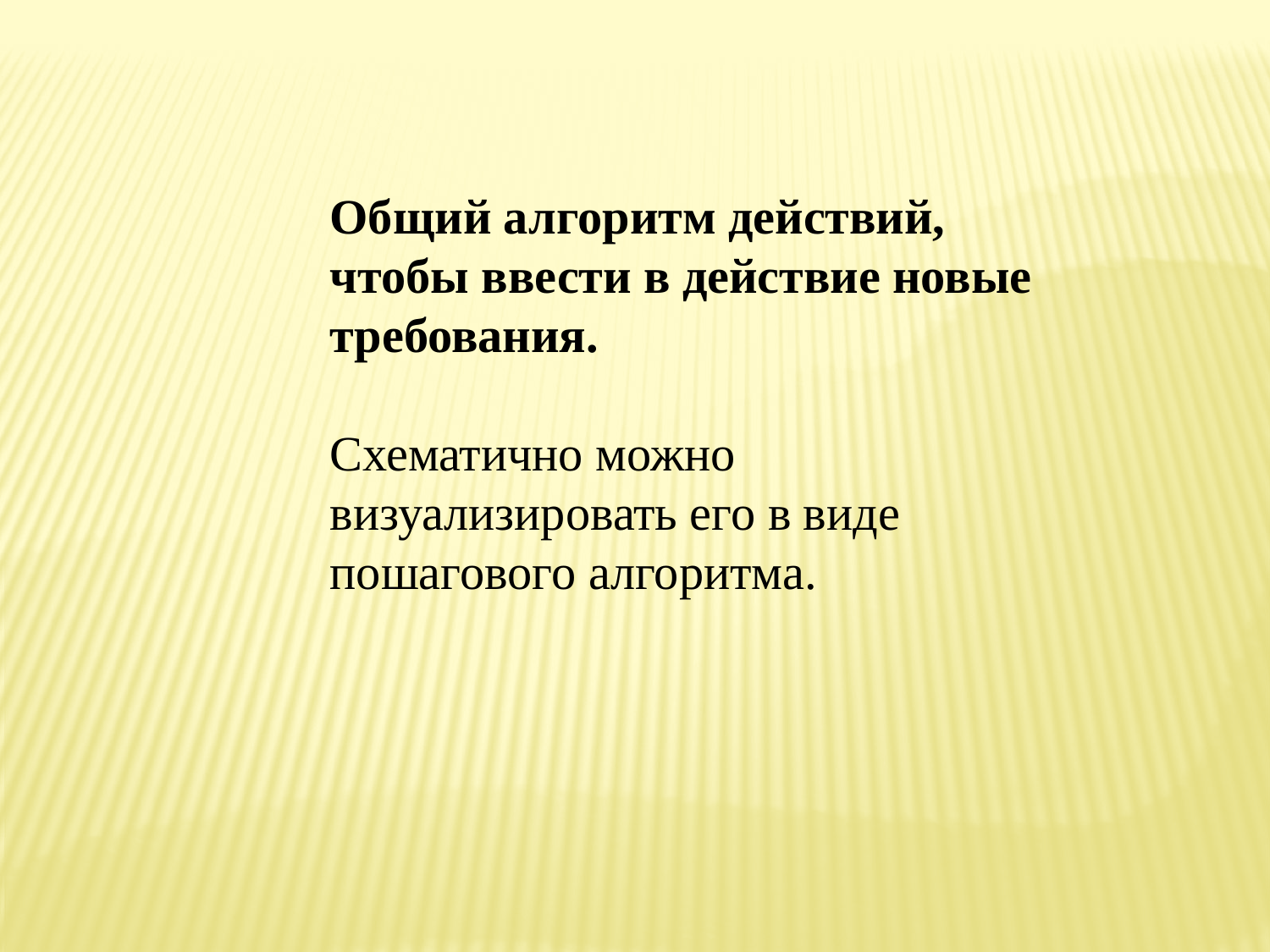

Общий алгоритм действий, чтобы ввести в действие новые требования.

Схематично можно визуализировать его в виде пошагового алгоритма.